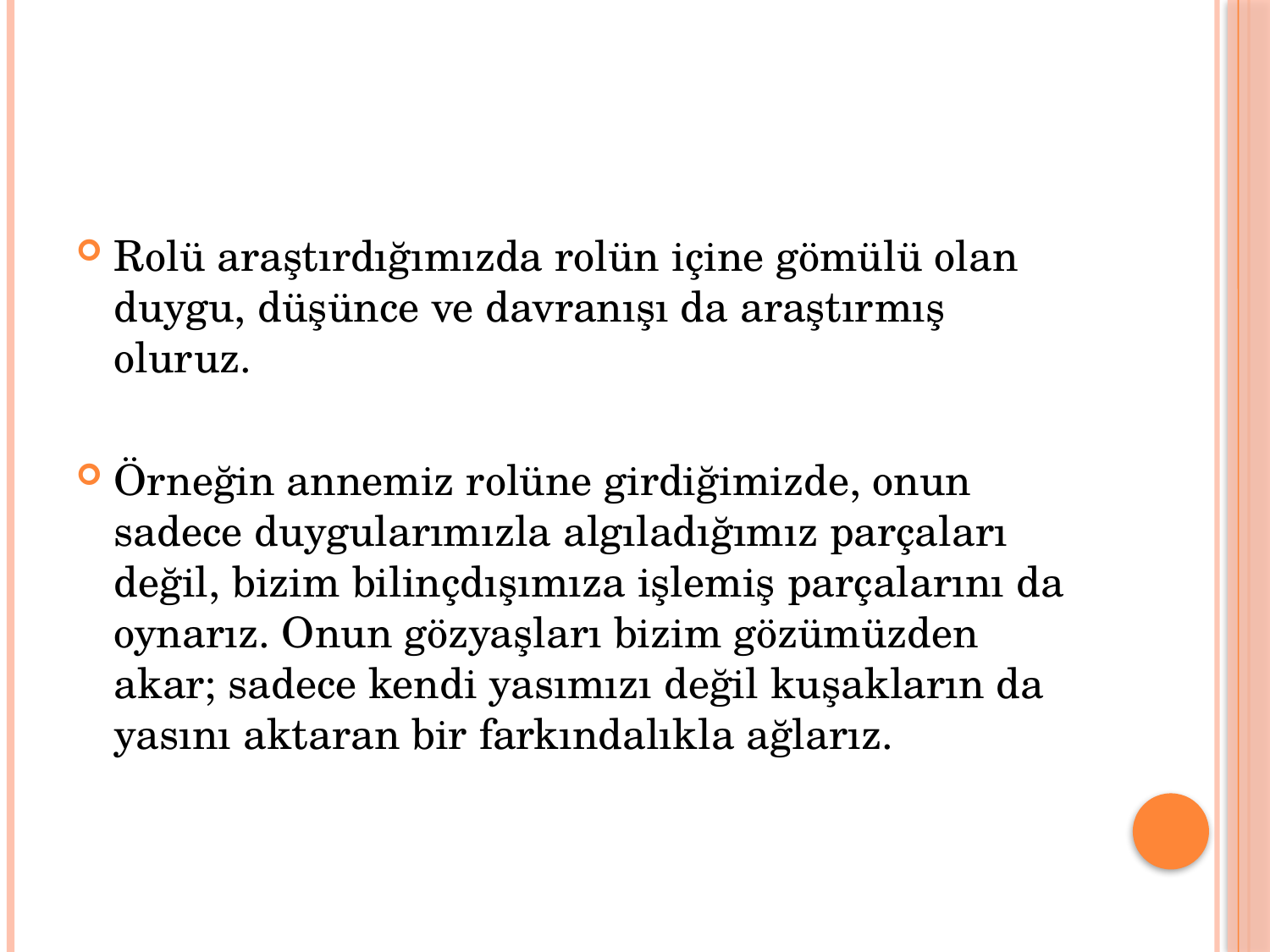

Rolü araştırdığımızda rolün içine gömülü olan duygu, düşünce ve davranışı da araştırmış oluruz.

Örneğin annemiz rolüne girdiğimizde, onun sadece duygularımızla algıladığımız parçaları değil, bizim bilinçdışımıza işlemiş parçalarını da oynarız. Onun gözyaşları bizim gözümüzden akar; sadece kendi yasımızı değil kuşakların da yasını aktaran bir farkındalıkla ağlarız.